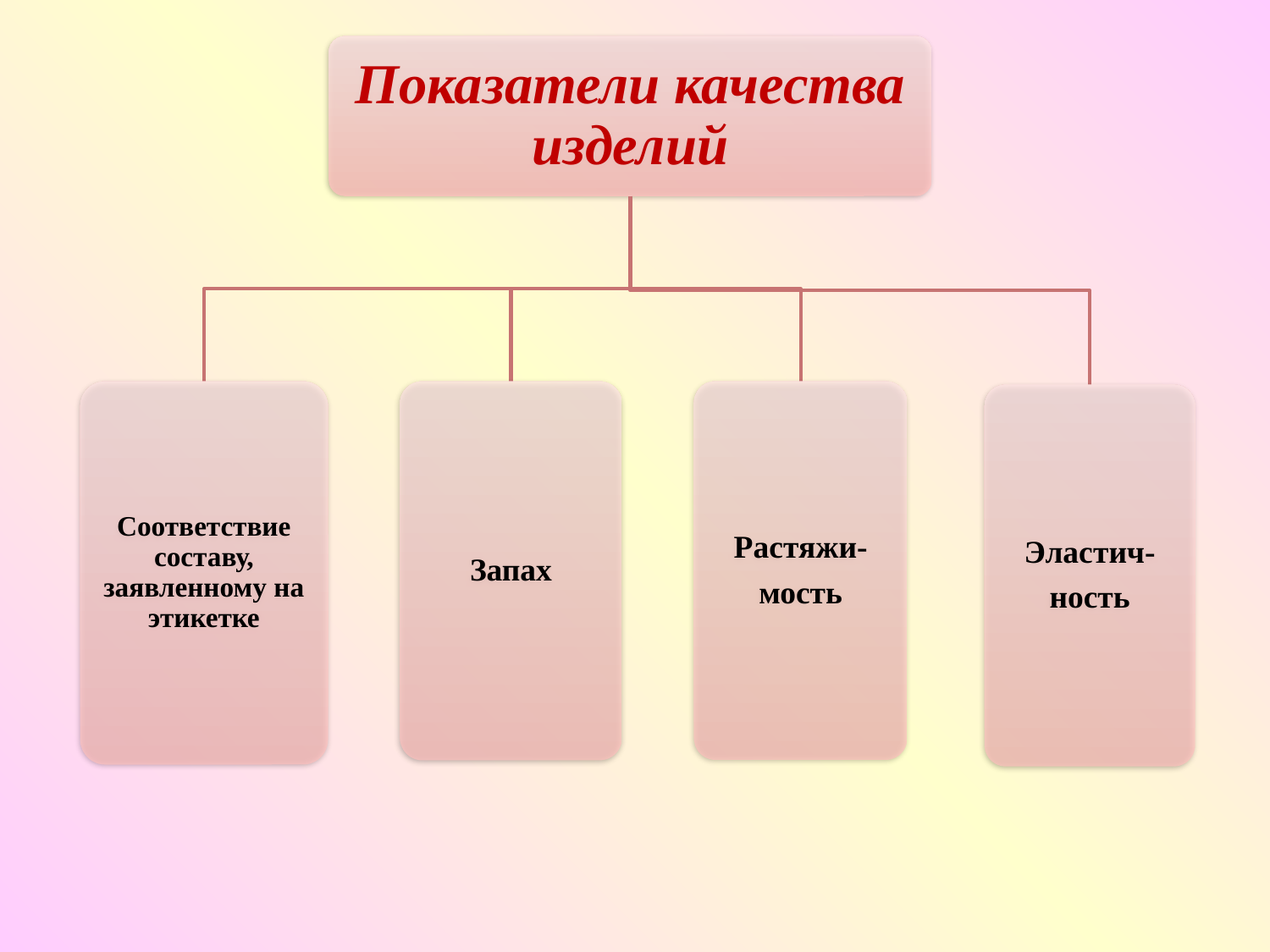

Показатели качества изделий
Эластич-
ность
Растяжи-
мость
Запах
Соответствие составу, заявленному на этикетке